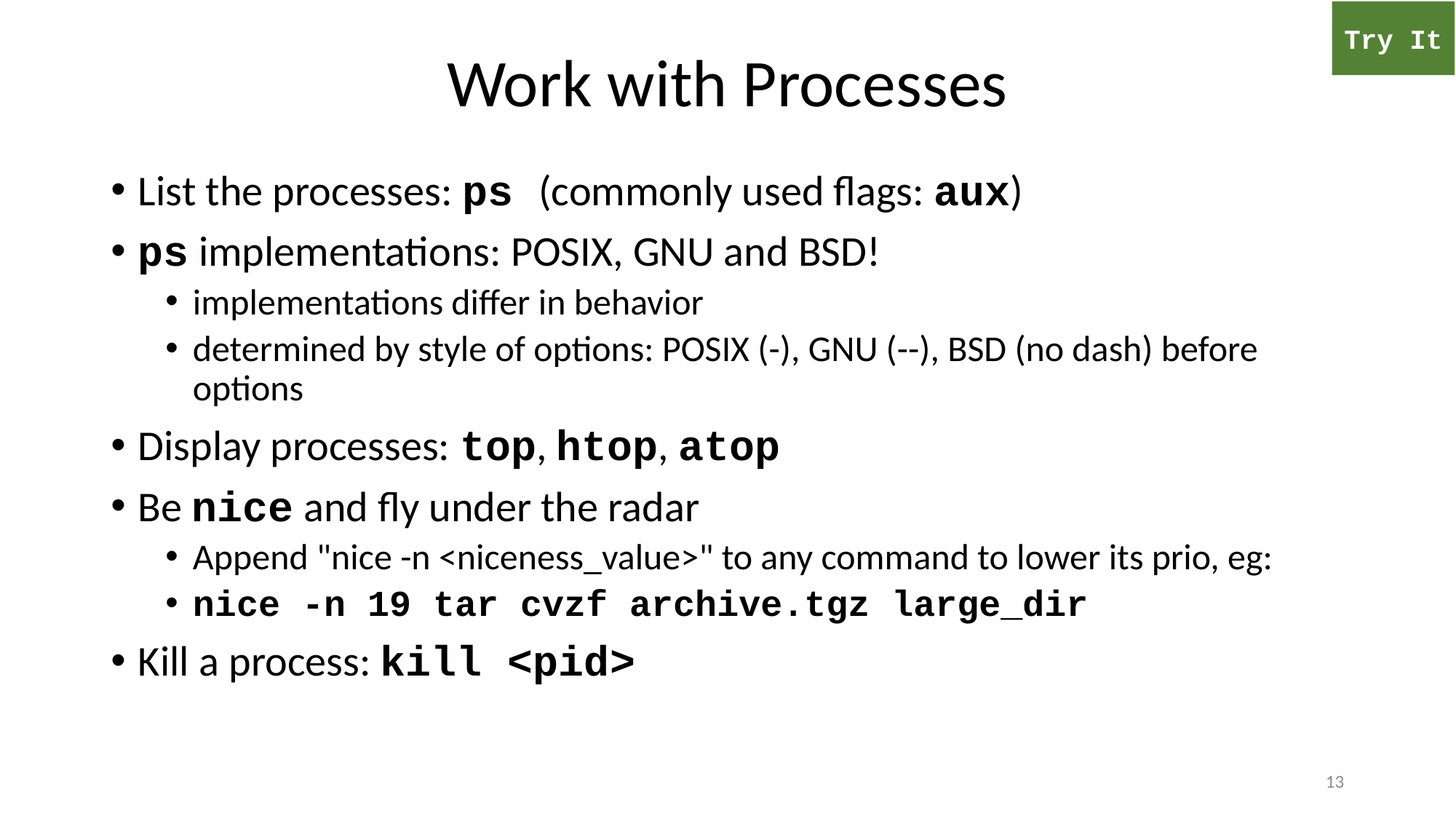

Try It
# Work with Processes
List the processes: ps (commonly used flags: aux)
ps implementations: POSIX, GNU and BSD!
implementations differ in behavior
determined by style of options: POSIX (-), GNU (--), BSD (no dash) before options
Display processes: top, htop, atop
Be nice and fly under the radar
Append "nice -n <niceness_value>" to any command to lower its prio, eg:
nice -n 19 tar cvzf archive.tgz large_dir
Kill a process: kill <pid>
13